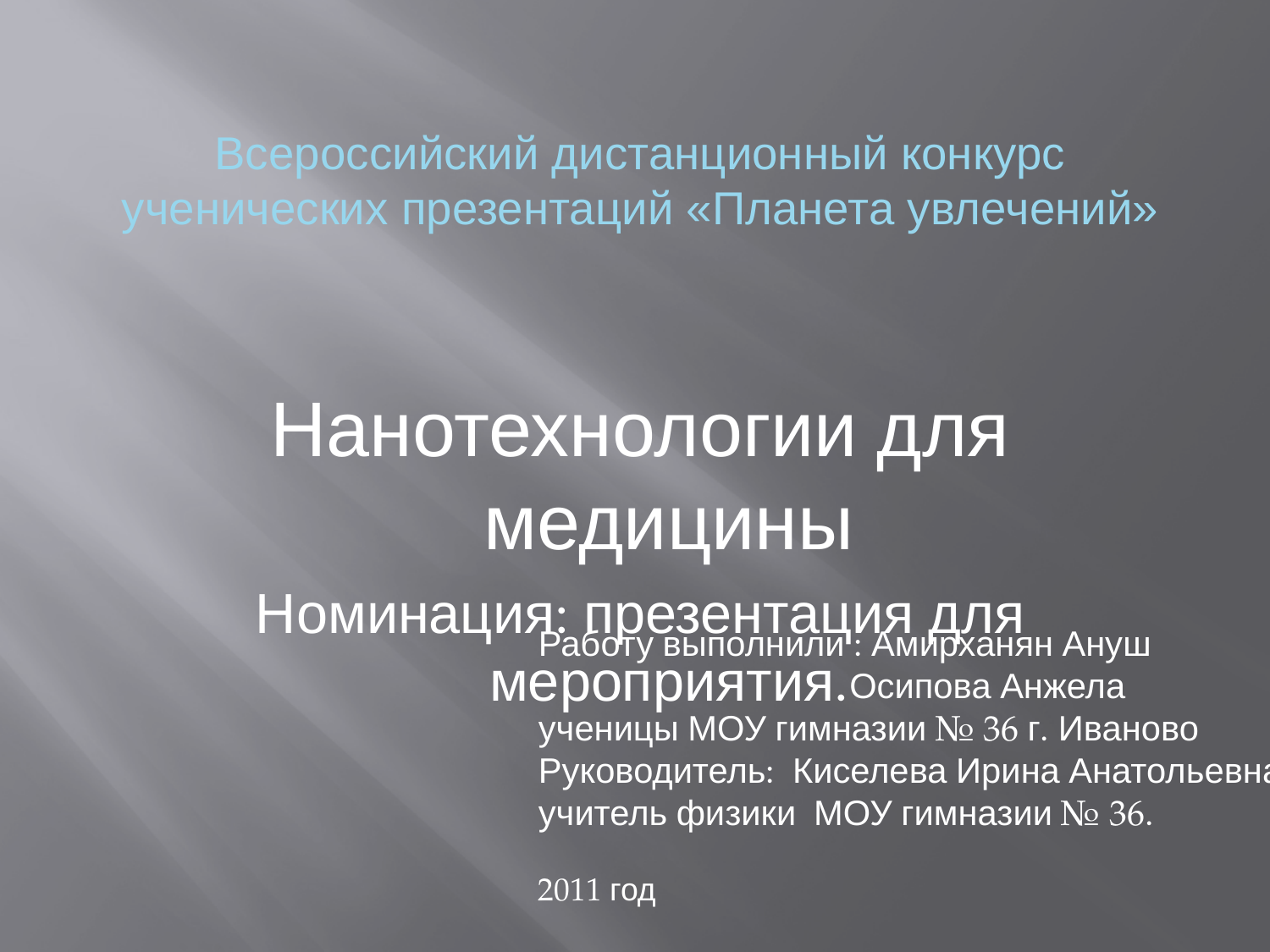

# Всероссийский дистанционный конкурс ученических презентаций «Планета увлечений»

Нанотехнологии для медицины
Номинация: презентация для мероприятия.

Работу выполнили : Амирханян Ануш
                                   Осипова Анжела
ученицы МОУ гимназии № 36 г. Иваново
Руководитель:  Киселева Ирина Анатольевна
учитель физики  МОУ гимназии № 36.

2011 год